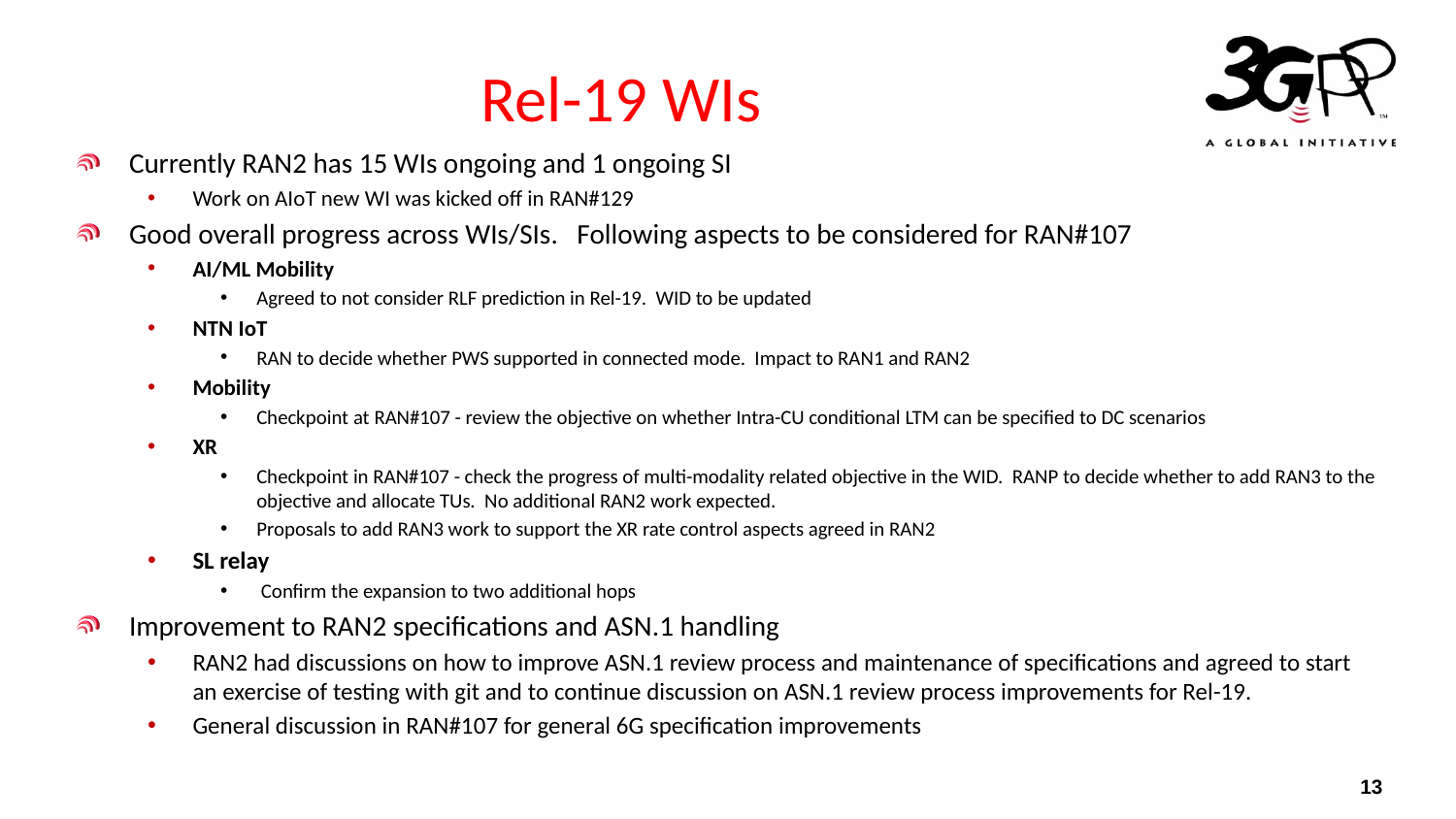

# Rel-19 WIs
Currently RAN2 has 15 WIs ongoing and 1 ongoing SI
Work on AIoT new WI was kicked off in RAN#129
Good overall progress across WIs/SIs.   Following aspects to be considered for RAN#107
AI/ML Mobility
Agreed to not consider RLF prediction in Rel-19.  WID to be updated
NTN IoT
RAN to decide whether PWS supported in connected mode.  Impact to RAN1 and RAN2
Mobility
Checkpoint at RAN#107 - review the objective on whether Intra-CU conditional LTM can be specified to DC scenarios
XR
Checkpoint in RAN#107 - check the progress of multi-modality related objective in the WID.  RANP to decide whether to add RAN3 to the objective and allocate TUs.  No additional RAN2 work expected.
Proposals to add RAN3 work to support the XR rate control aspects agreed in RAN2
SL relay
 Confirm the expansion to two additional hops
Improvement to RAN2 specifications and ASN.1 handling
RAN2 had discussions on how to improve ASN.1 review process and maintenance of specifications and agreed to start an exercise of testing with git and to continue discussion on ASN.1 review process improvements for Rel-19.
General discussion in RAN#107 for general 6G specification improvements